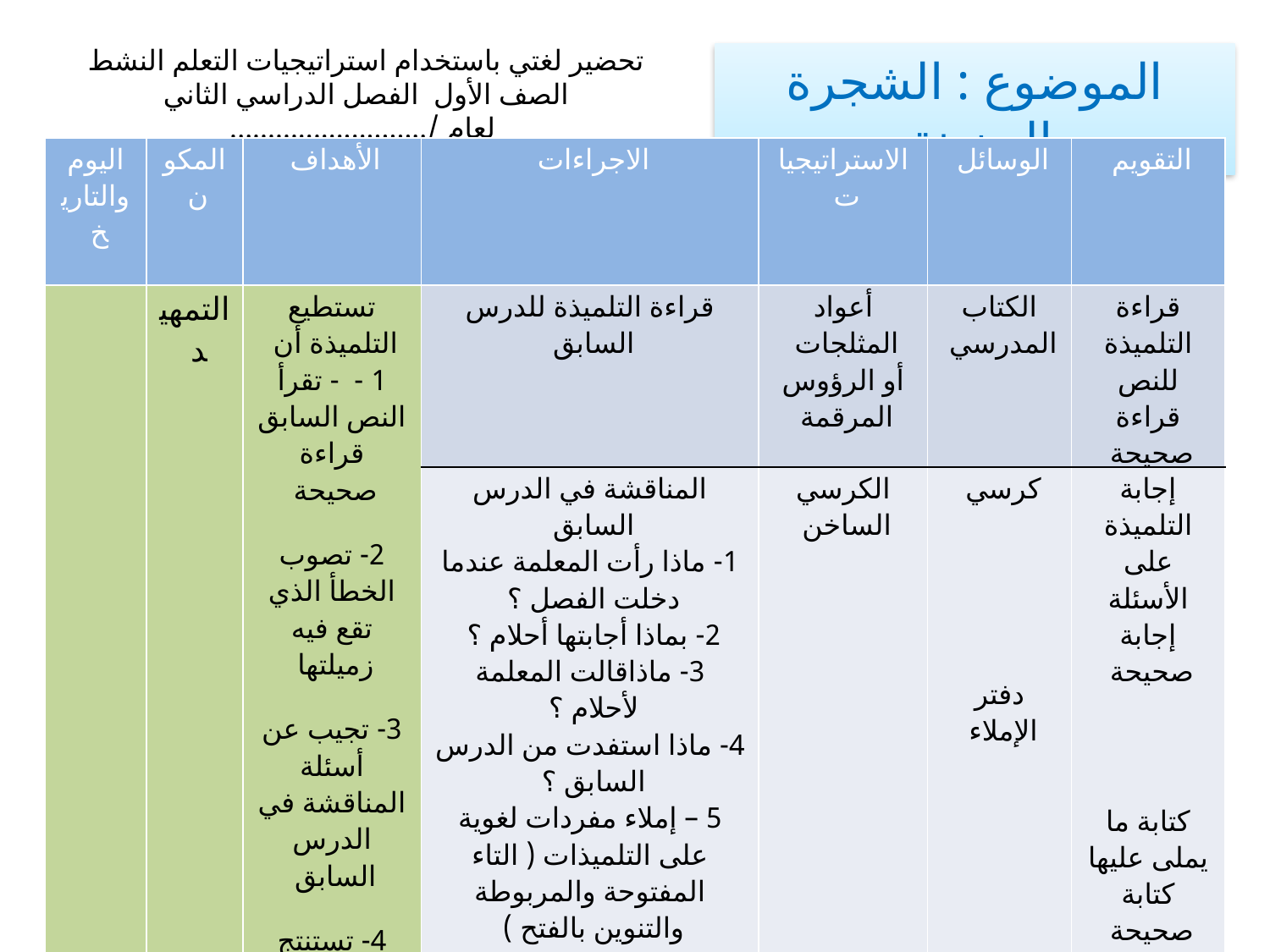

تحضير لغتي باستخدام استراتيجيات التعلم النشط
الصف الأول  الفصل الدراسي الثاني  لعام /..........................
الموضوع : الشجرة الحزينة
| اليوم والتاريخ | المكون | الأهداف | الاجراءات | الاستراتيجيات | الوسائل | التقويم |
| --- | --- | --- | --- | --- | --- | --- |
|  | التمهيد | تستطيع التلميذة أن 1 - - تقرأ النص السابق قراءة صحيحة 2- تصوب الخطأ الذي تقع فيه زميلتها 3- تجيب عن أسئلة المناقشة في الدرس السابق 4- تستنتج عنوان الدرس الجديد | قراءة التلميذة للدرس السابق | أعواد المثلجات أو الرؤوس المرقمة | الكتاب المدرسي | قراءة التلميذة للنص قراءة صحيحة |
|  |  |  | المناقشة في الدرس السابق 1- ماذا رأت المعلمة عندما دخلت الفصل ؟ 2- بماذا أجابتها أحلام ؟ 3- ماذاقالت المعلمة لأحلام ؟ 4- ماذا استفدت من الدرس السابق ؟ 5 – إملاء مفردات لغوية على التلميذات ( التاء المفتوحة والمربوطة والتنوين بالفتح ) | الكرسي الساخن | كرسي دفتر الإملاء | إجابة التلميذة على الأسئلة إجابة صحيحة كتابة ما يملى عليها كتابة صحيحة |
|  |  |  | استنتاج عنوان الدرس الجديد ( الشجرة الحزينة ) عن طرق التمثيل الصامت للكلمتين | التمثيل الصامت |  | الملاحظة والتحدث عن ما تشاهده ثم تستنتج العنوان |